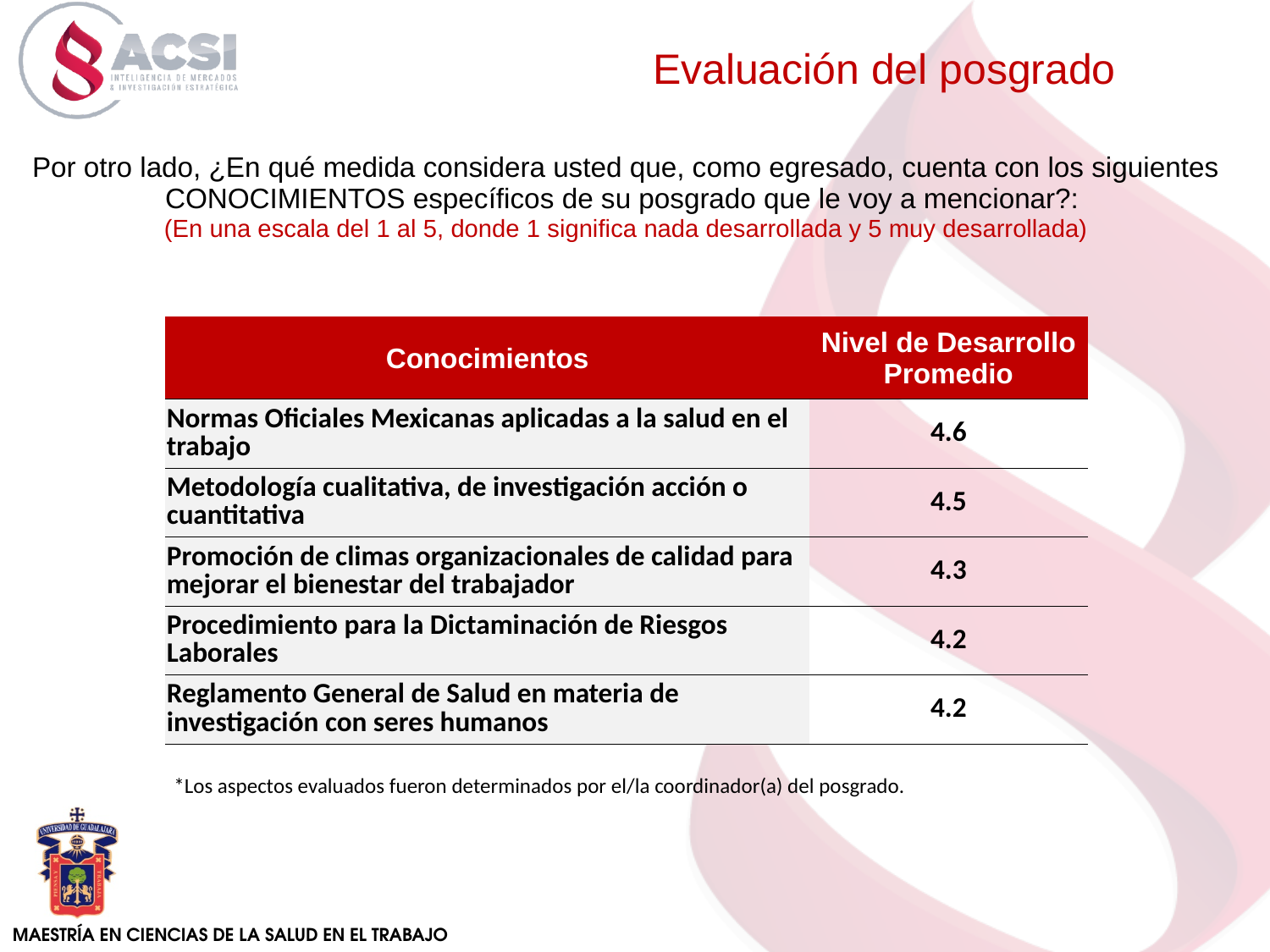

Evaluación del posgrado
Por otro lado, ¿En qué medida considera usted que, como egresado, cuenta con los siguientes CONOCIMIENTOS específicos de su posgrado que le voy a mencionar?:
(En una escala del 1 al 5, donde 1 significa nada desarrollada y 5 muy desarrollada)
| Conocimientos | Nivel de Desarrollo Promedio |
| --- | --- |
| Normas Oficiales Mexicanas aplicadas a la salud en el trabajo | 4.6 |
| Metodología cualitativa, de investigación acción o cuantitativa | 4.5 |
| Promoción de climas organizacionales de calidad para mejorar el bienestar del trabajador | 4.3 |
| Procedimiento para la Dictaminación de Riesgos Laborales | 4.2 |
| Reglamento General de Salud en materia de investigación con seres humanos | 4.2 |
*Los aspectos evaluados fueron determinados por el/la coordinador(a) del posgrado.